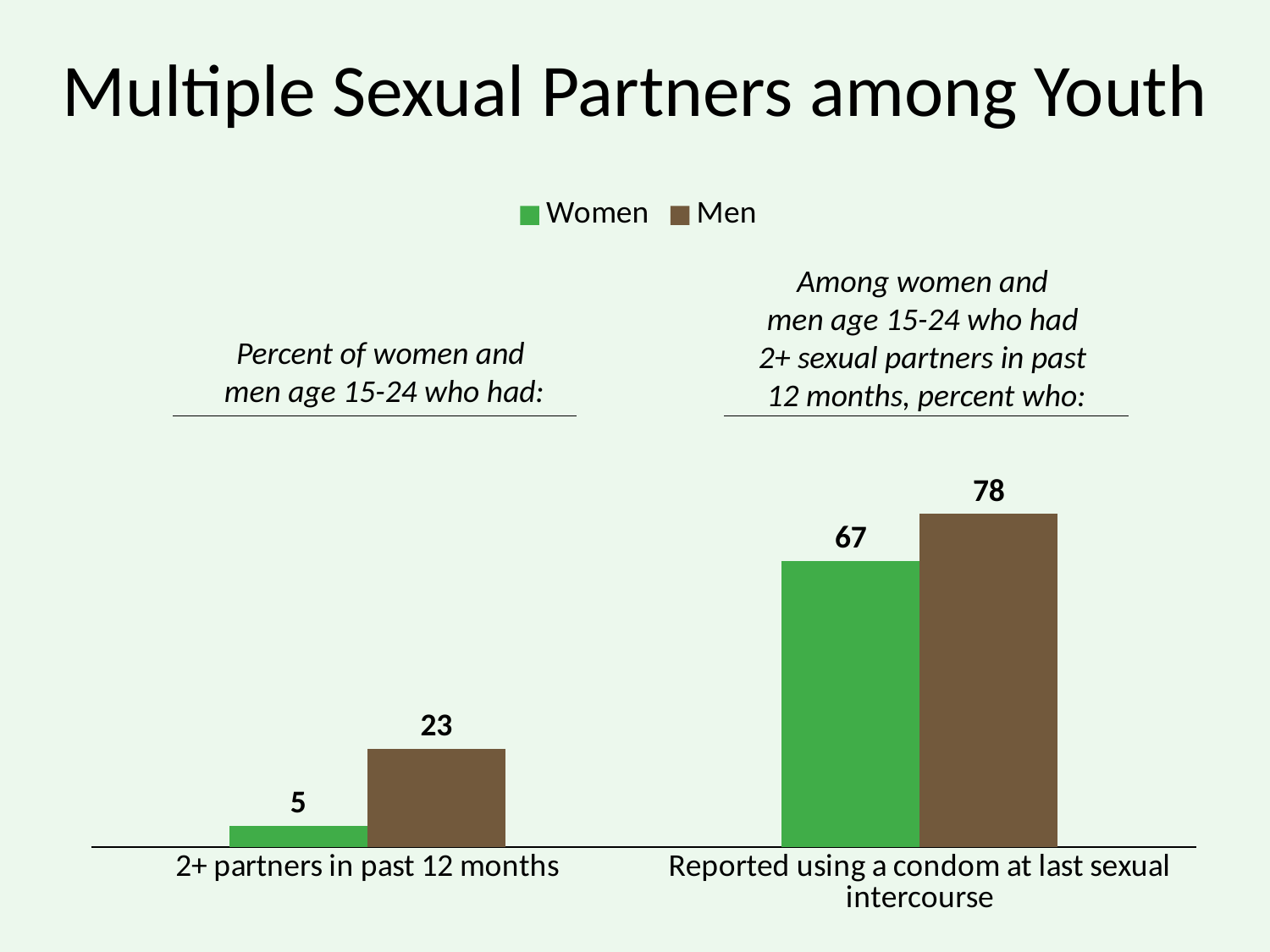

# Multiple Sexual Partners among Youth

### Chart

| Category | Women | Men |
|---|---|---|
| 2+ partners in past 12 months | 5.0 | 23.0 |
| Reported using a condom at last sexual intercourse | 67.0 | 78.0 |
Among women and
men age 15-24 who had
2+ sexual partners in past
12 months, percent who:
Percent of women and
men age 15-24 who had: